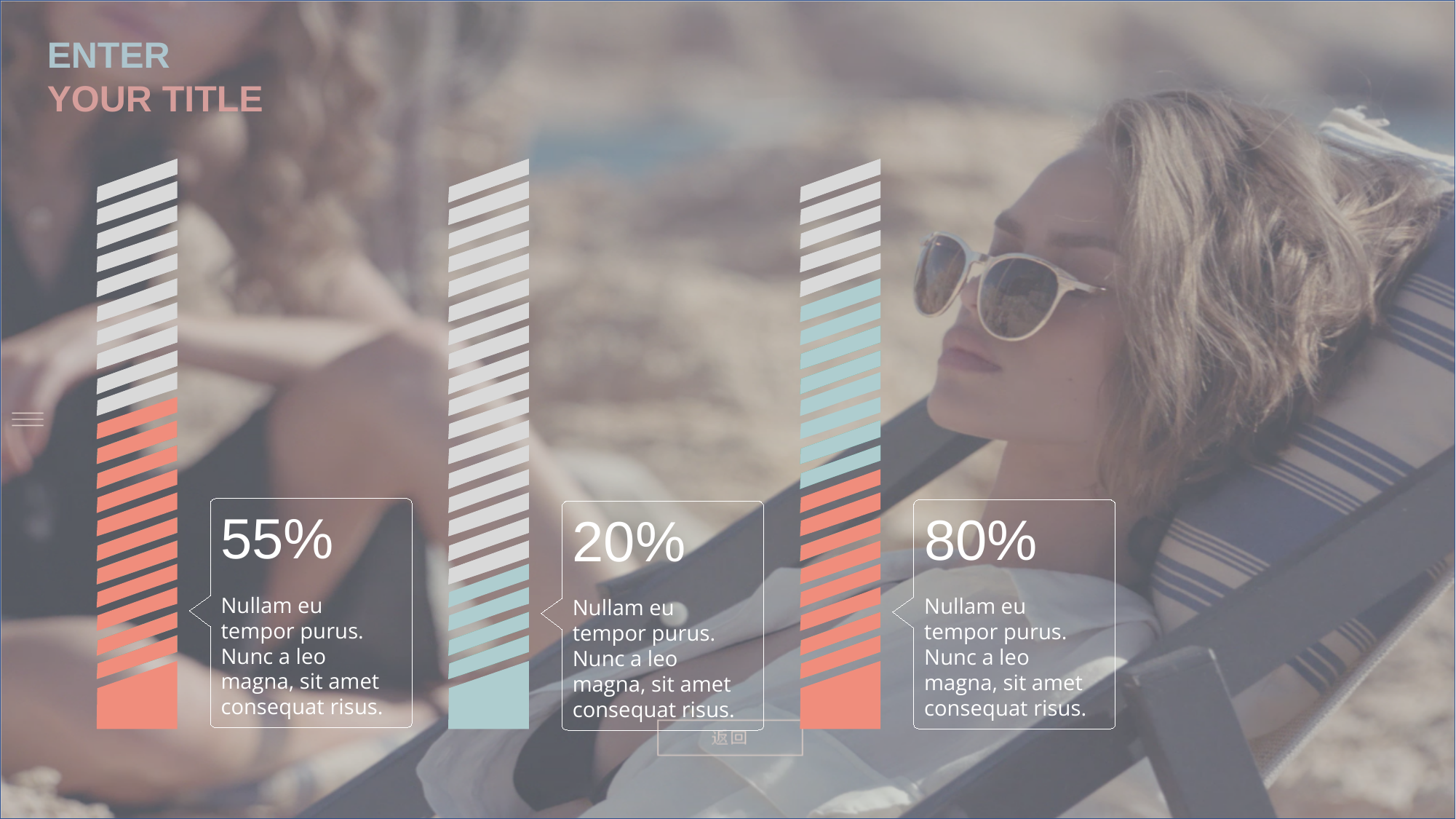

55%

Nullam eu tempor purus. Nunc a leo magna, sit amet consequat risus.

80%

Nullam eu tempor purus. Nunc a leo magna, sit amet consequat risus.

20%

Nullam eu tempor purus. Nunc a leo magna, sit amet consequat risus.